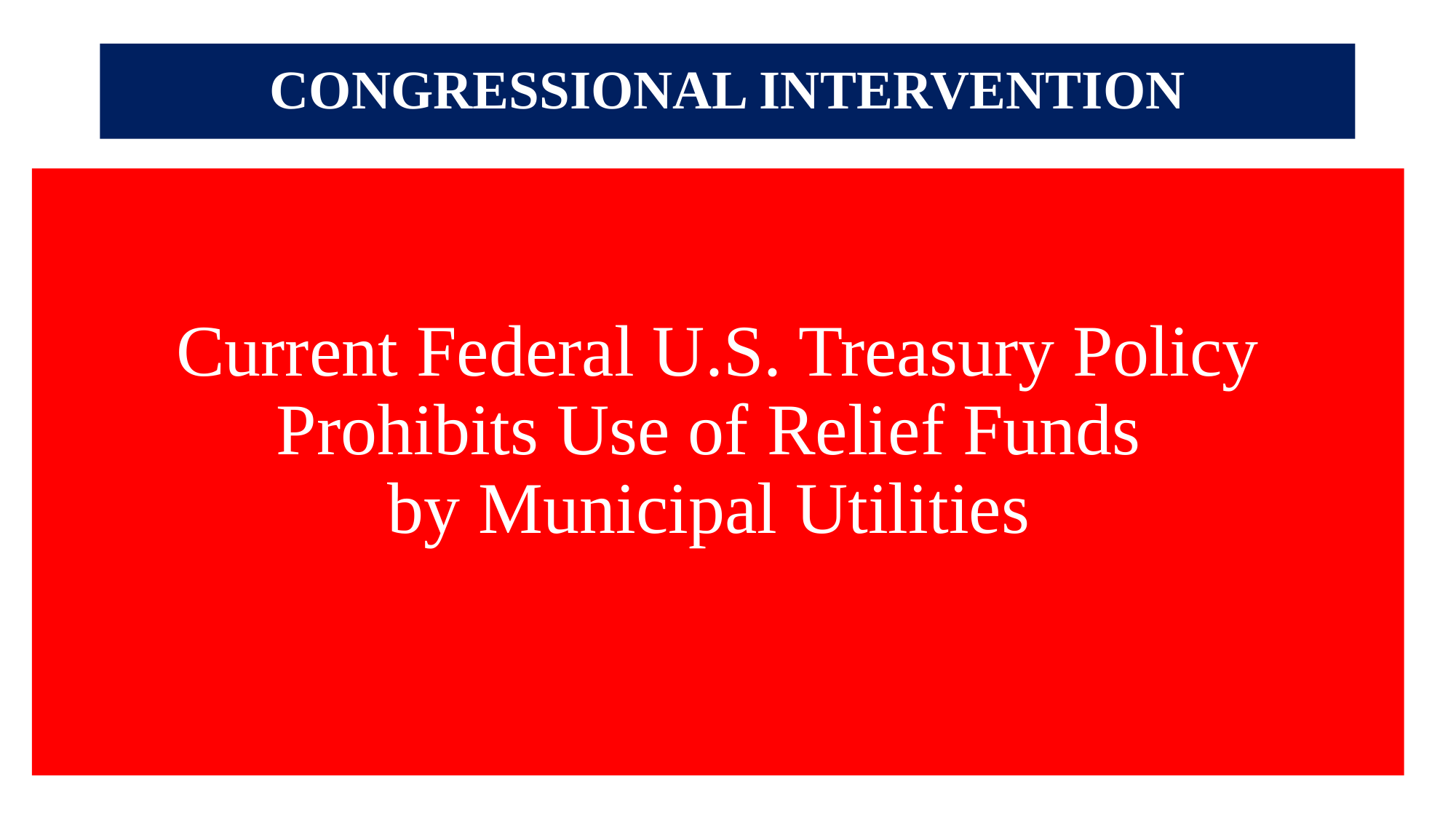

# CONGRESSIONAL INTERVENTION

Current Federal U.S. Treasury Policy Prohibits Use of Relief Funds
by Municipal Utilities